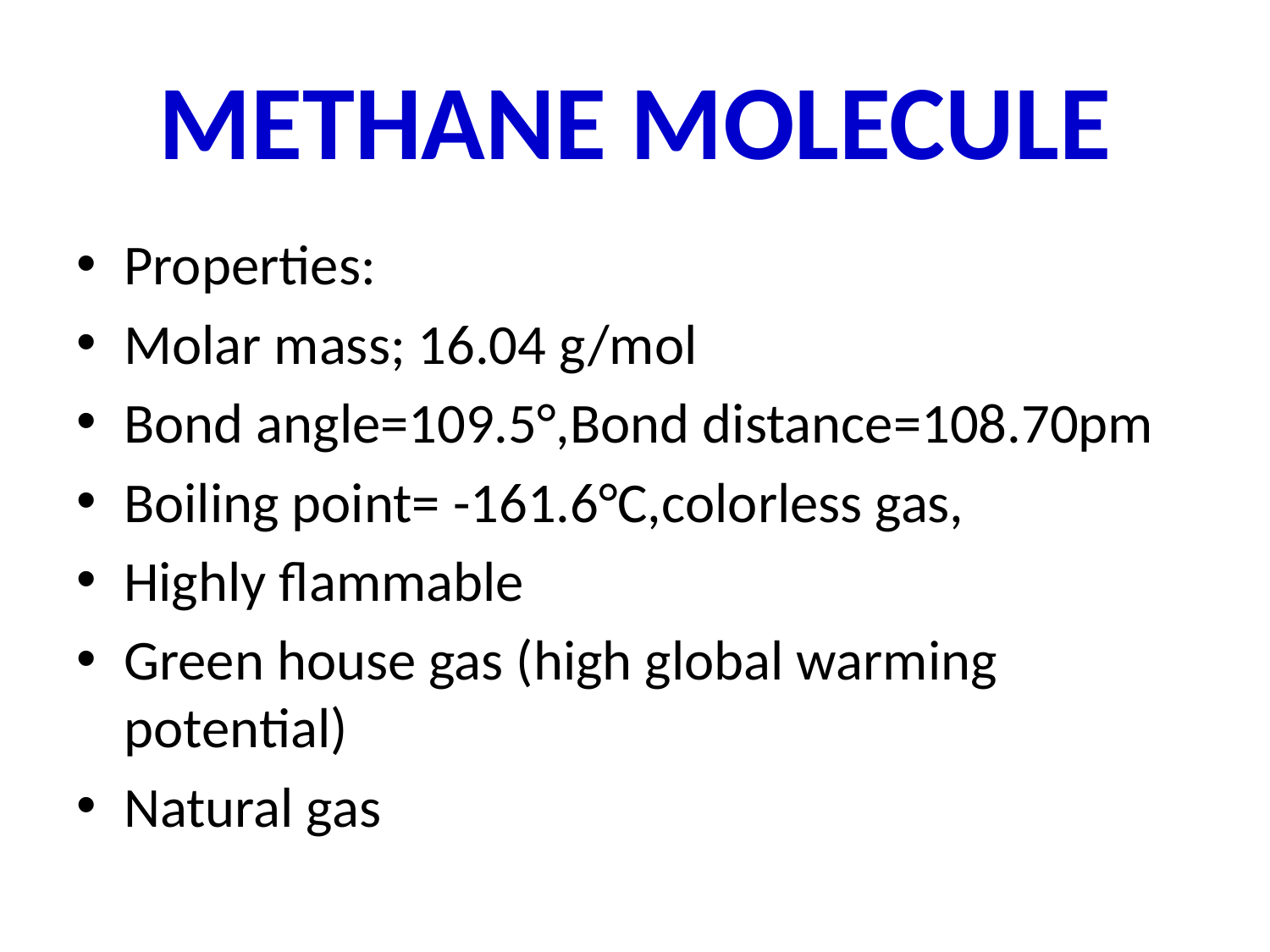

# METHANE MOLECULE
Properties:
Molar mass; 16.04 g/mol
Bond angle=109.5°,Bond distance=108.70pm
Boiling point= -161.6°C,colorless gas,
Highly flammable
Green house gas (high global warming potential)
Natural gas